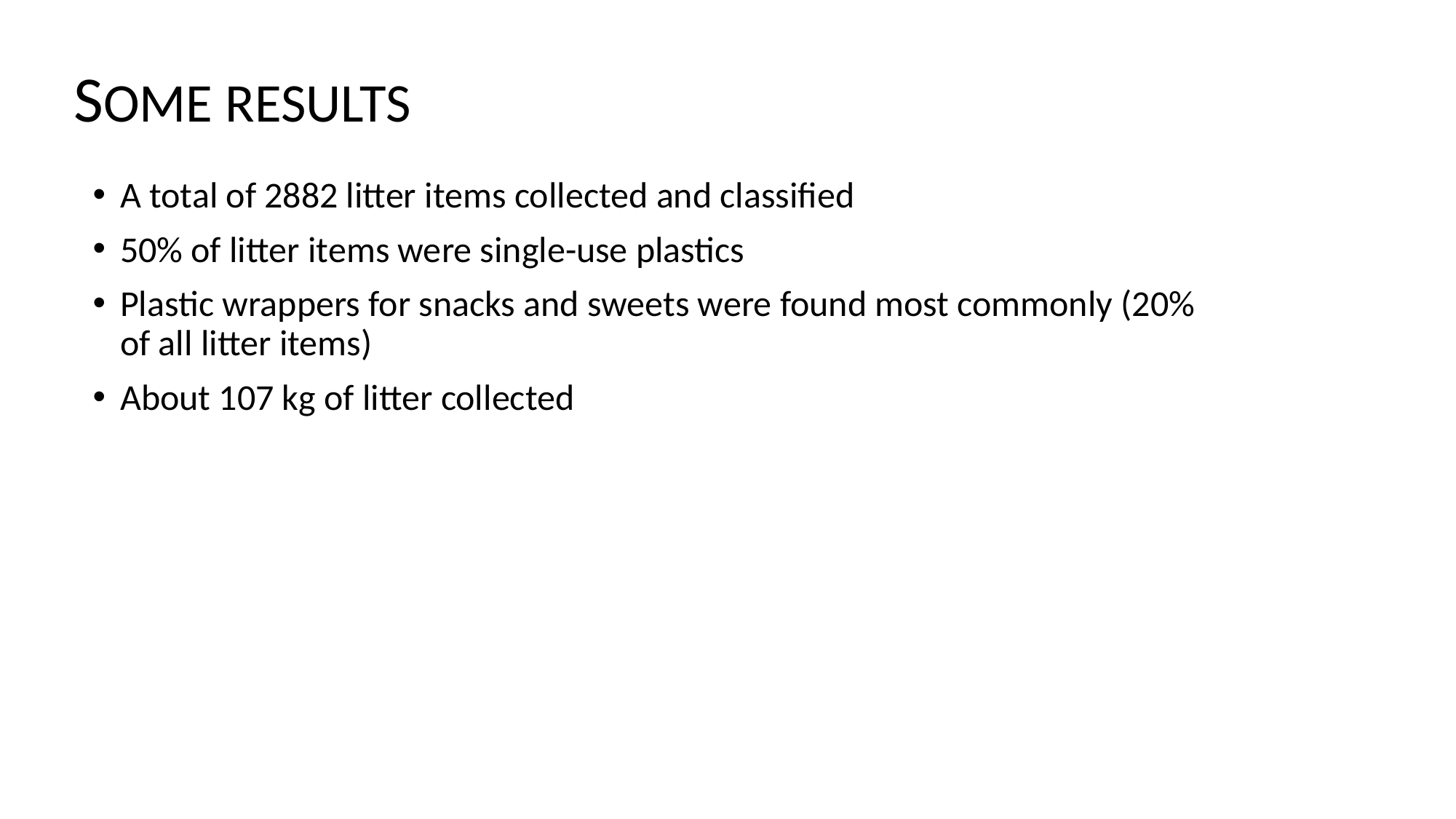

SOME RESULTS
A total of 2882 litter items collected and classified
50% of litter items were single-use plastics
Plastic wrappers for snacks and sweets were found most commonly (20% of all litter items)
About 107 kg of litter collected